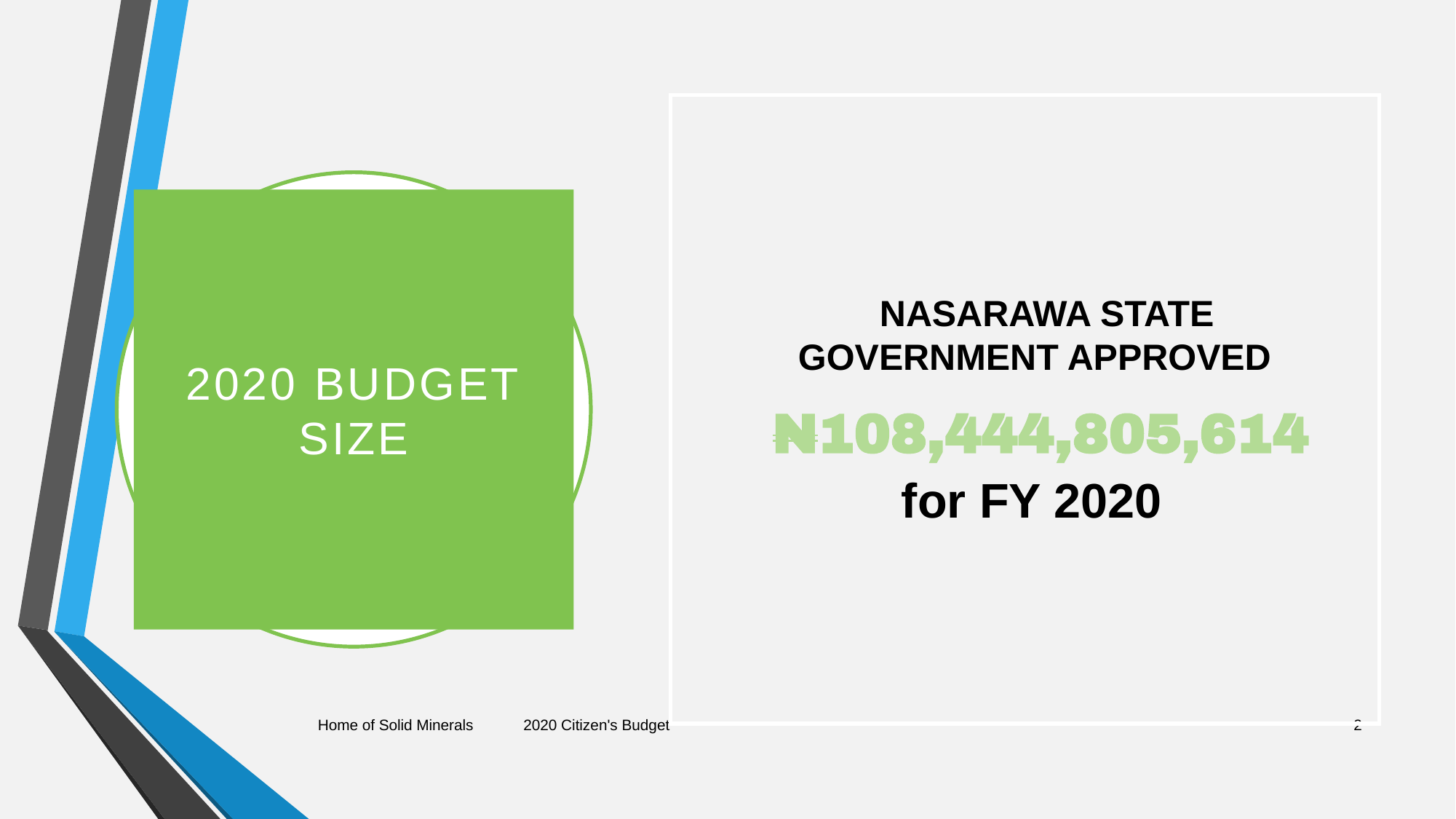

NASARAWA STATE GOVERNMENT APPROVED
N108,444,805,614 for FY 2020
# 2020 budget SIZE
Home of Solid Minerals            2020 Citizen's Budget
2